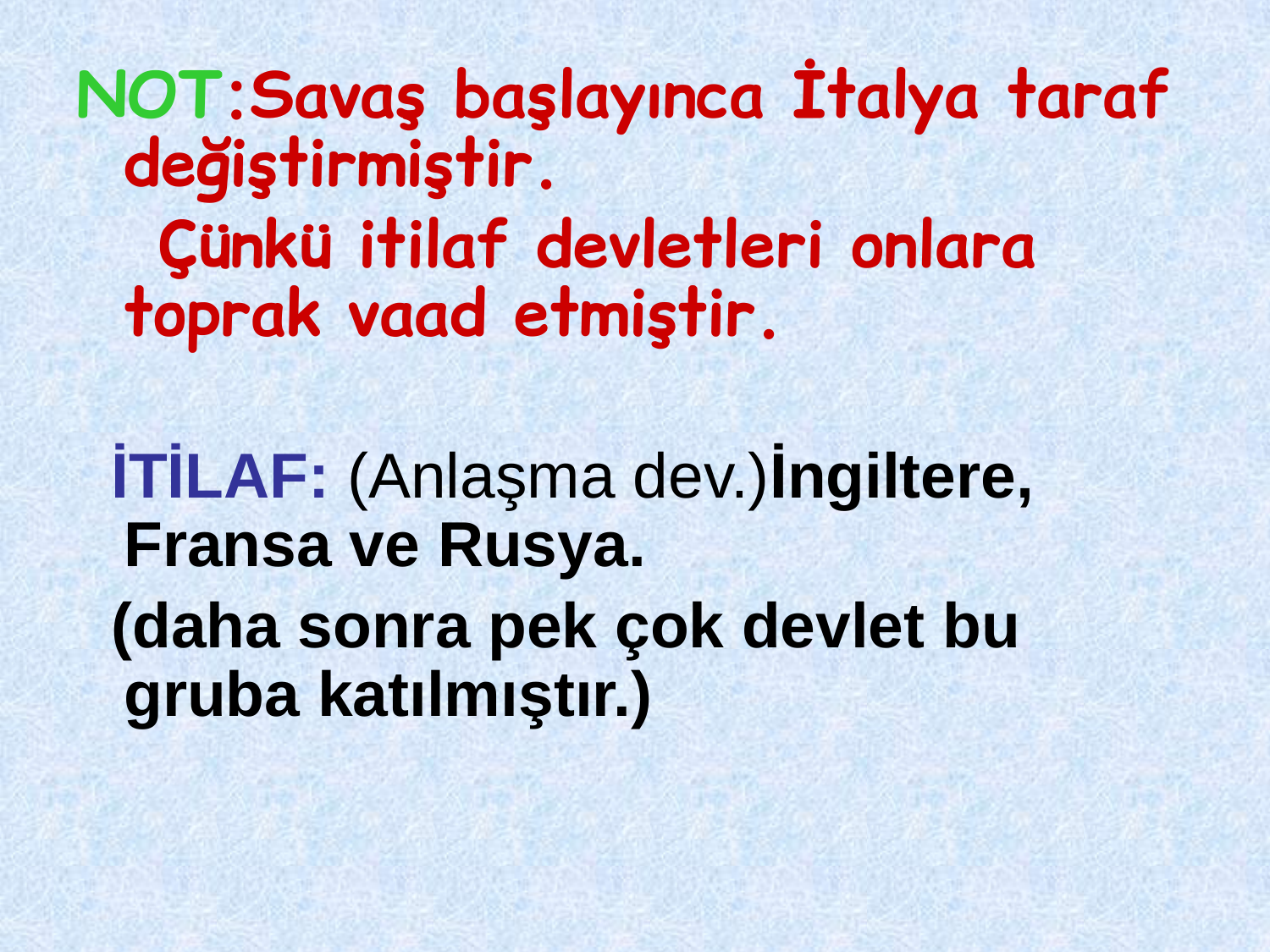

NOT:Savaş başlayınca İtalya taraf değiştirmiştir.
   Çünkü itilaf devletleri onlara toprak vaad etmiştir.

  İTİLAF: (Anlaşma dev.)İngiltere, Fransa ve Rusya.
  (daha sonra pek çok devlet bu gruba katılmıştır.)